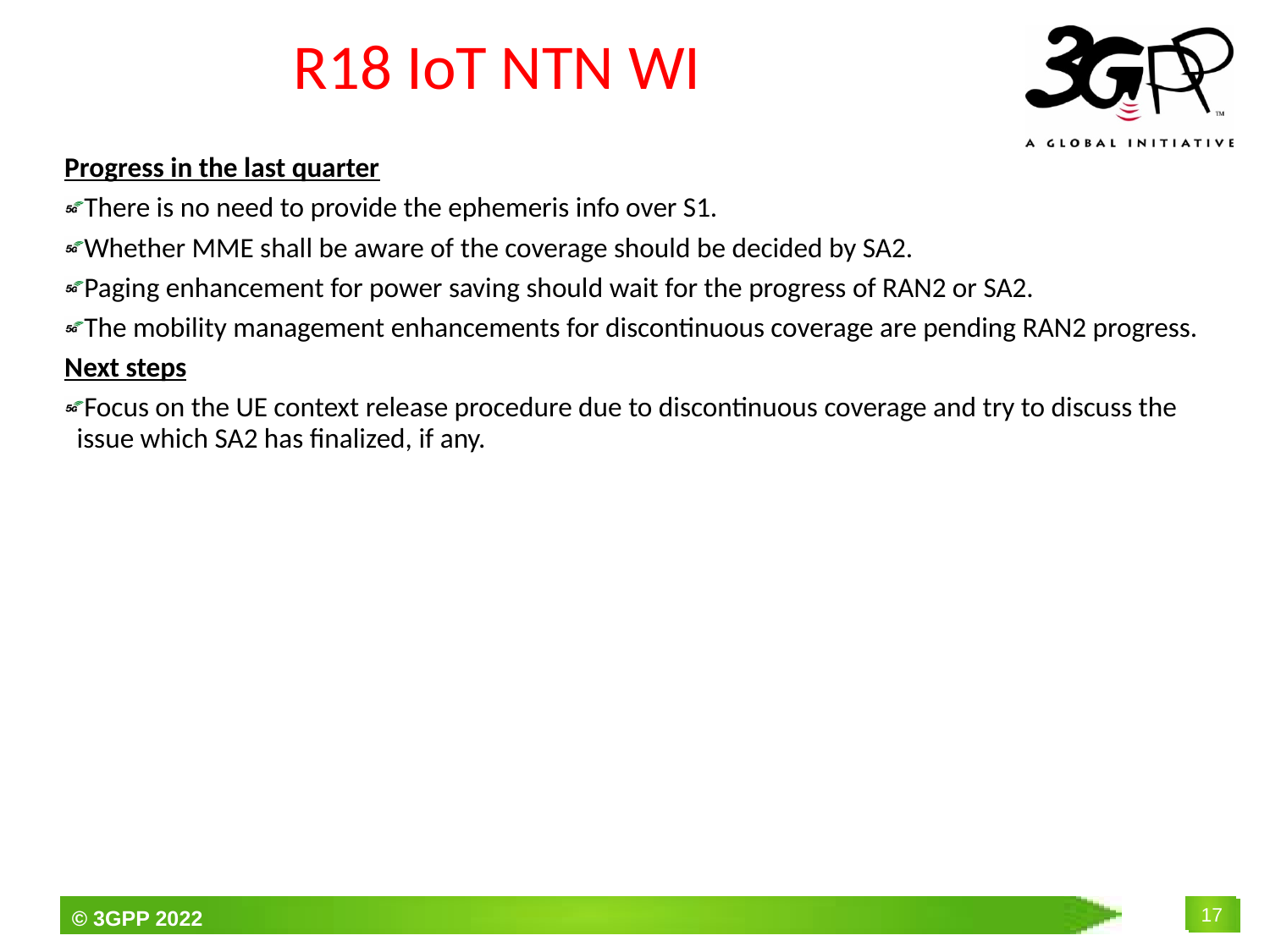

# R18 IoT NTN WI
Progress in the last quarter
There is no need to provide the ephemeris info over S1.
Whether MME shall be aware of the coverage should be decided by SA2.
Paging enhancement for power saving should wait for the progress of RAN2 or SA2.
The mobility management enhancements for discontinuous coverage are pending RAN2 progress.
Next steps
Focus on the UE context release procedure due to discontinuous coverage and try to discuss the issue which SA2 has finalized, if any.

17